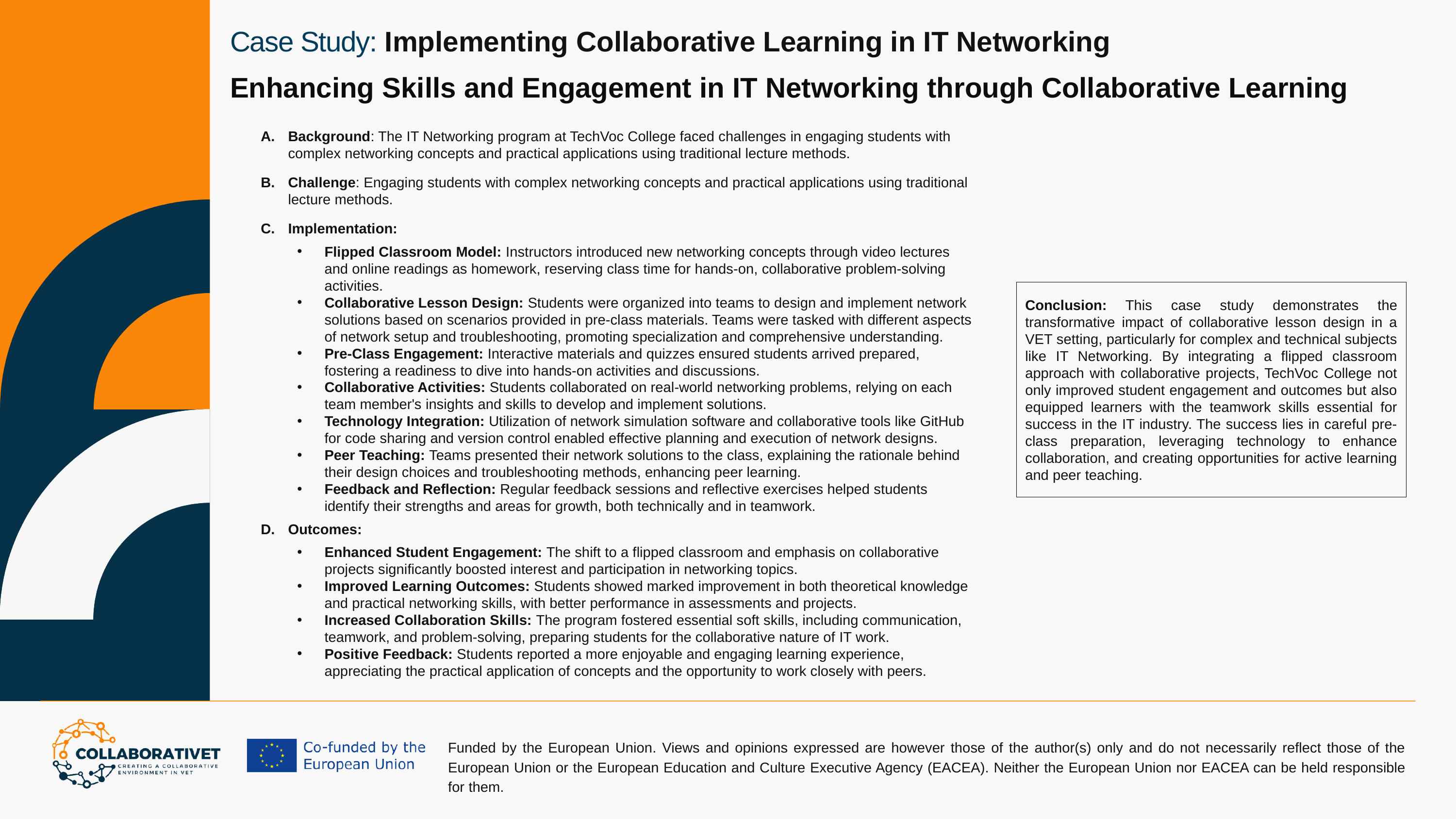

Case Study: Implementing Collaborative Learning in IT Networking
Enhancing Skills and Engagement in IT Networking through Collaborative Learning

Background: The IT Networking program at TechVoc College faced challenges in engaging students with complex networking concepts and practical applications using traditional lecture methods.
Challenge: Engaging students with complex networking concepts and practical applications using traditional lecture methods.
Implementation:
Flipped Classroom Model: Instructors introduced new networking concepts through video lectures and online readings as homework, reserving class time for hands-on, collaborative problem-solving activities.
Collaborative Lesson Design: Students were organized into teams to design and implement network solutions based on scenarios provided in pre-class materials. Teams were tasked with different aspects of network setup and troubleshooting, promoting specialization and comprehensive understanding.
Pre-Class Engagement: Interactive materials and quizzes ensured students arrived prepared, fostering a readiness to dive into hands-on activities and discussions.
Collaborative Activities: Students collaborated on real-world networking problems, relying on each team member's insights and skills to develop and implement solutions.
Technology Integration: Utilization of network simulation software and collaborative tools like GitHub for code sharing and version control enabled effective planning and execution of network designs.
Peer Teaching: Teams presented their network solutions to the class, explaining the rationale behind their design choices and troubleshooting methods, enhancing peer learning.
Feedback and Reflection: Regular feedback sessions and reflective exercises helped students identify their strengths and areas for growth, both technically and in teamwork.
Outcomes:
Enhanced Student Engagement: The shift to a flipped classroom and emphasis on collaborative projects significantly boosted interest and participation in networking topics.
Improved Learning Outcomes: Students showed marked improvement in both theoretical knowledge and practical networking skills, with better performance in assessments and projects.
Increased Collaboration Skills: The program fostered essential soft skills, including communication, teamwork, and problem-solving, preparing students for the collaborative nature of IT work.
Positive Feedback: Students reported a more enjoyable and engaging learning experience, appreciating the practical application of concepts and the opportunity to work closely with peers.

Conclusion: This case study demonstrates the transformative impact of collaborative lesson design in a VET setting, particularly for complex and technical subjects like IT Networking. By integrating a flipped classroom approach with collaborative projects, TechVoc College not only improved student engagement and outcomes but also equipped learners with the teamwork skills essential for success in the IT industry. The success lies in careful pre-class preparation, leveraging technology to enhance collaboration, and creating opportunities for active learning and peer teaching.

Funded by the European Union. Views and opinions expressed are however those of the author(s) only and do not necessarily reflect those of the European Union or the European Education and Culture Executive Agency (EACEA). Neither the European Union nor EACEA can be held responsible for them.